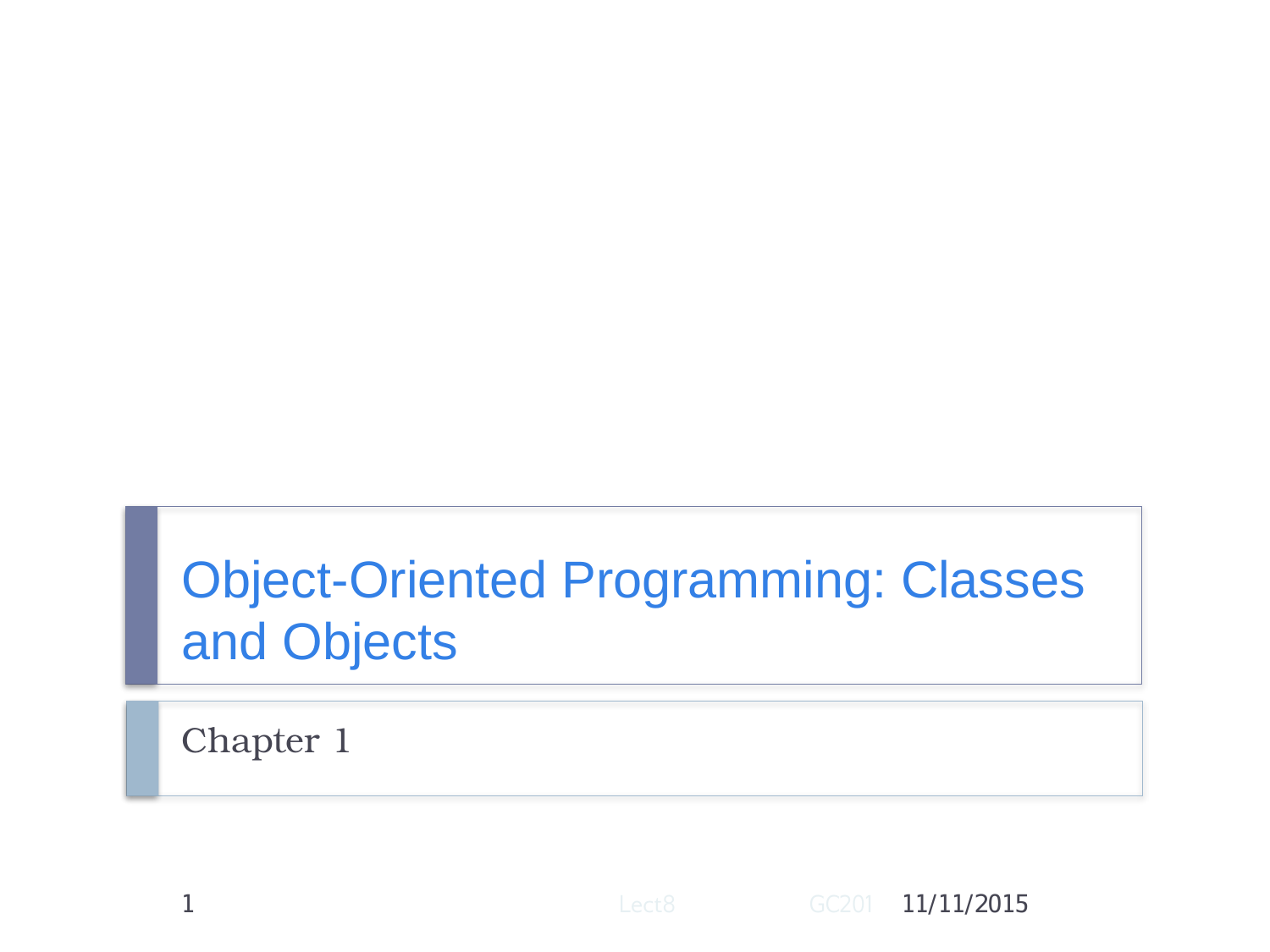

# Object-Oriented Programming: Classes and Objects
Chapter 1
1
Lect8                  GC201
11/11/2015